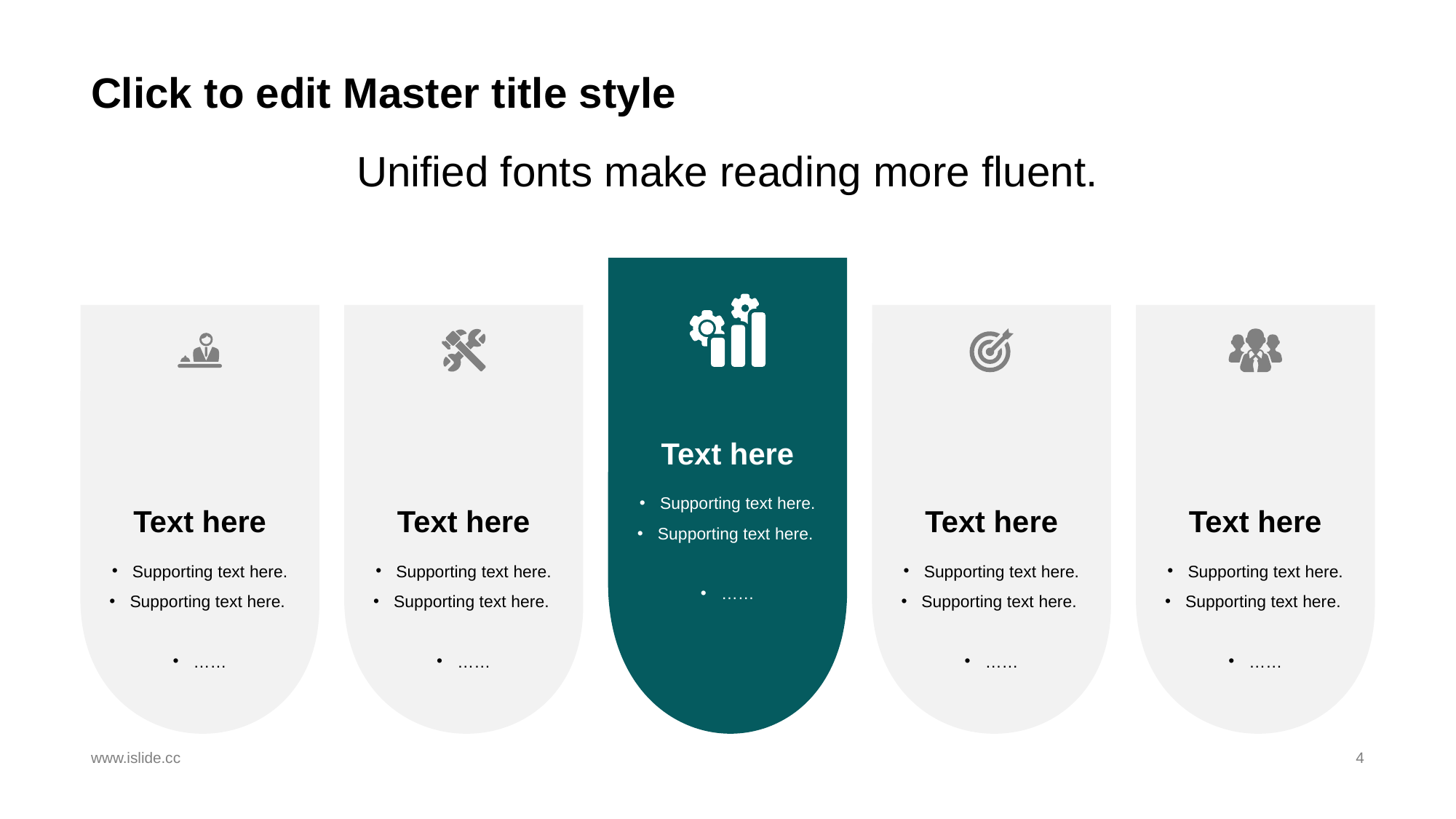

# Click to edit Master title style
Unified fonts make reading more fluent.

Text here
Supporting text here.
Supporting text here.

……

Text here
Supporting text here.
Supporting text here.

……

Text here
Supporting text here.
Supporting text here.

……

Text here
Supporting text here.
Supporting text here.

……

Text here
Supporting text here.
Supporting text here.

……
www.islide.cc
4